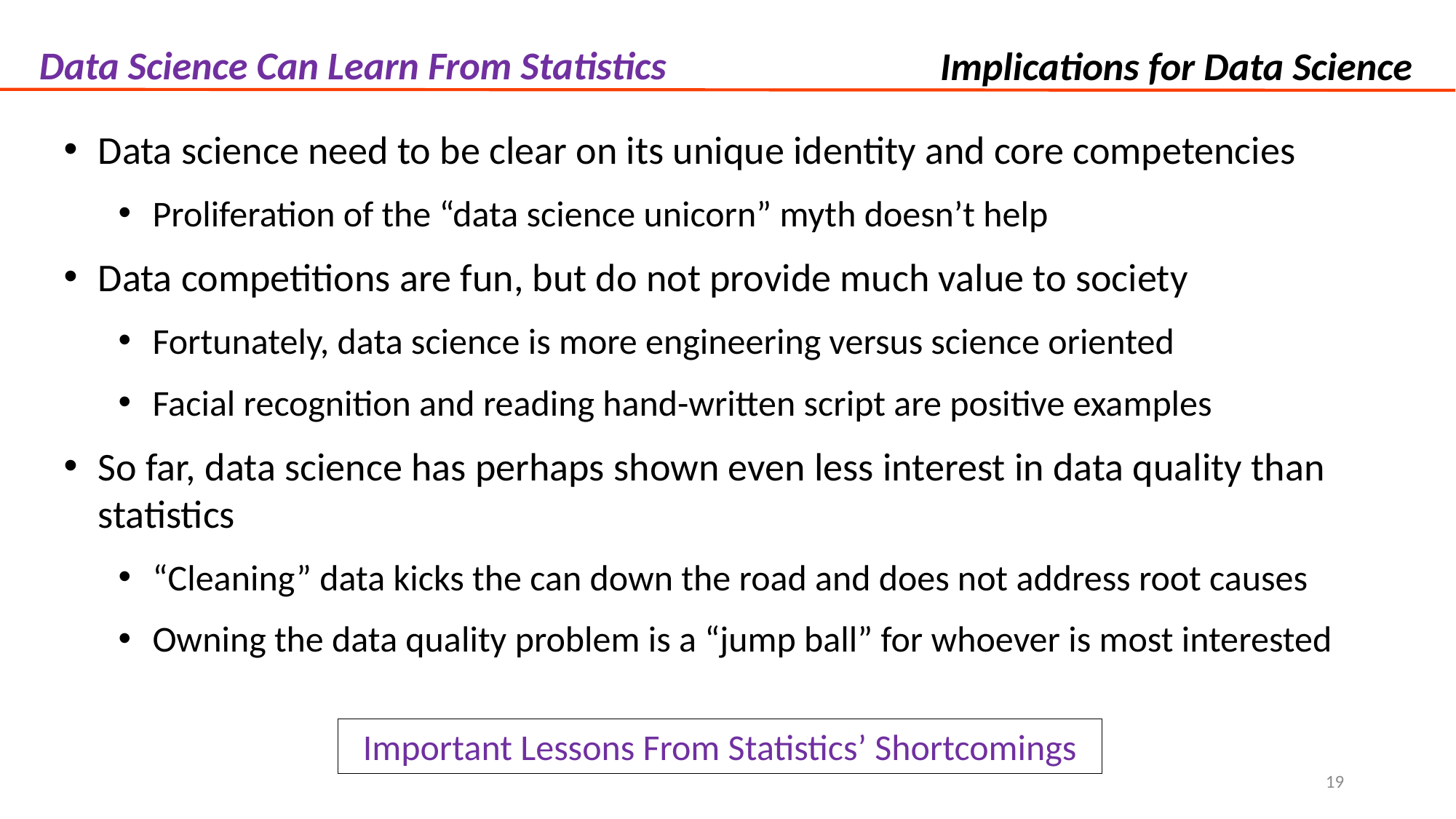

Data Science Can Learn From Statistics
Implications for Data Science

Data science need to be clear on its unique identity and core competencies
Proliferation of the “data science unicorn” myth doesn’t help
Data competitions are fun, but do not provide much value to society
Fortunately, data science is more engineering versus science oriented
Facial recognition and reading hand-written script are positive examples
So far, data science has perhaps shown even less interest in data quality than statistics
“Cleaning” data kicks the can down the road and does not address root causes
Owning the data quality problem is a “jump ball” for whoever is most interested
Important Lessons From Statistics’ Shortcomings
19